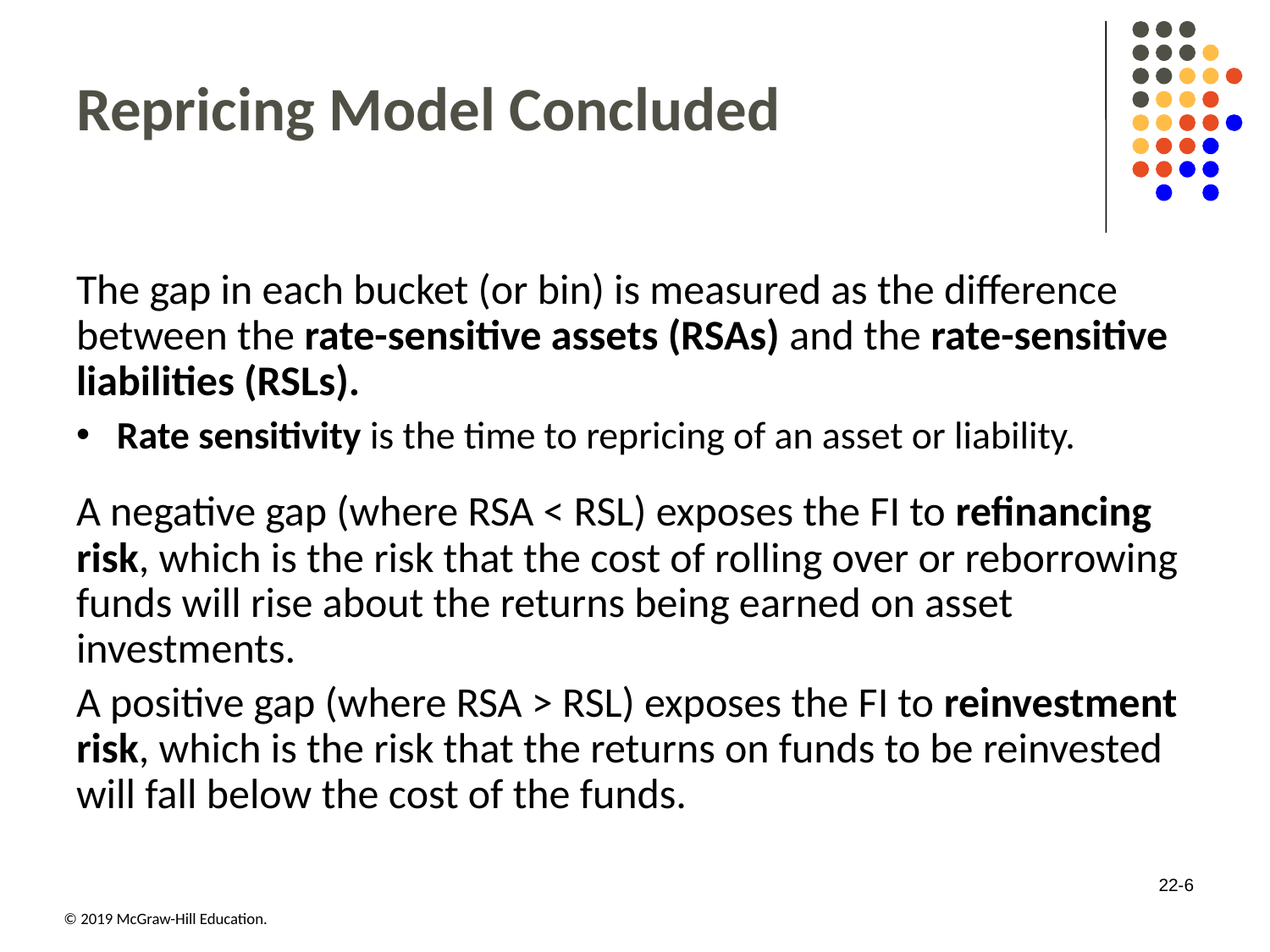

# Repricing Model Concluded
The gap in each bucket (or bin) is measured as the difference between the rate-sensitive assets (RSAs) and the rate-sensitive liabilities (RSLs).
Rate sensitivity is the time to repricing of an asset or liability.
A negative gap (where RSA < RSL) exposes the FI to refinancing risk, which is the risk that the cost of rolling over or reborrowing funds will rise about the returns being earned on asset investments.
A positive gap (where RSA > RSL) exposes the FI to reinvestment risk, which is the risk that the returns on funds to be reinvested will fall below the cost of the funds.
22-6